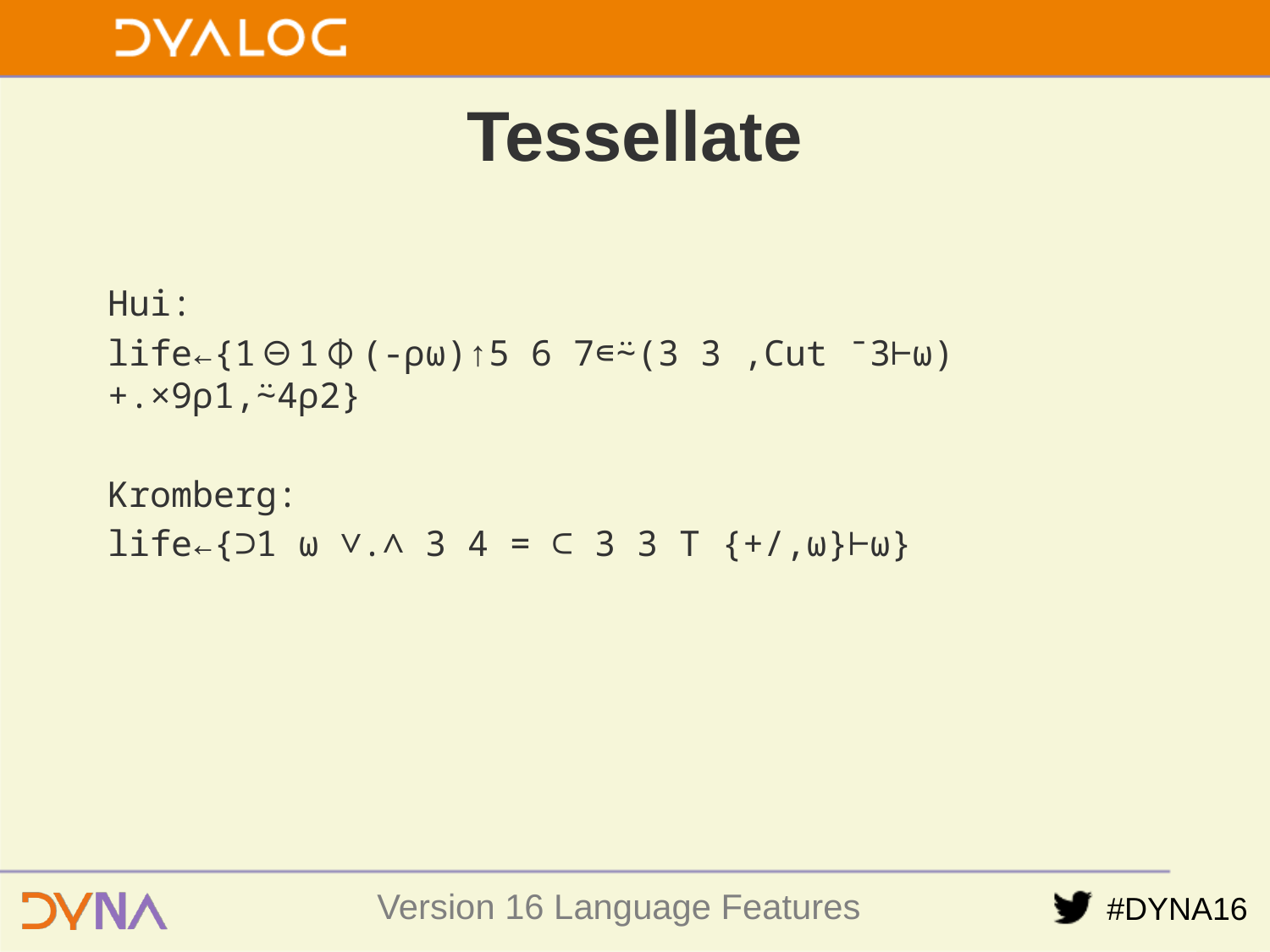

# Tessellate
Hui:
life←{1⊖1⌽(-⍴⍵)↑5 6 7∊⍨(3 3 ,Cut ¯3⊢⍵)+.×9⍴1,⍨4⍴2}

Kromberg:
life←{⊃1 ⍵ ∨.∧ 3 4 = ⊂ 3 3 T {+/,⍵}⊢⍵}
Version 16 Language Features